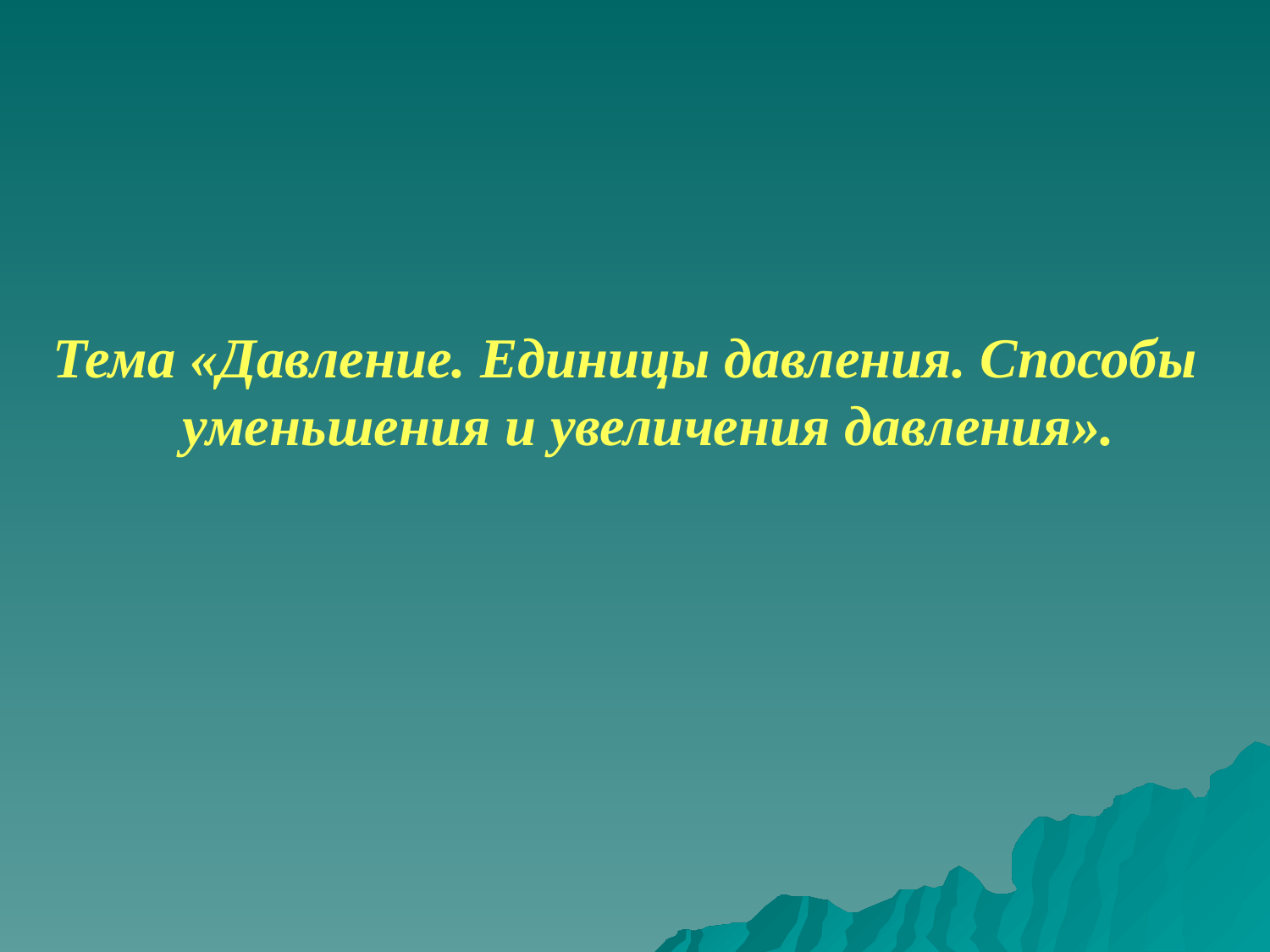

Тема «Давление. Единицы давления. Способы уменьшения и увеличения давления».